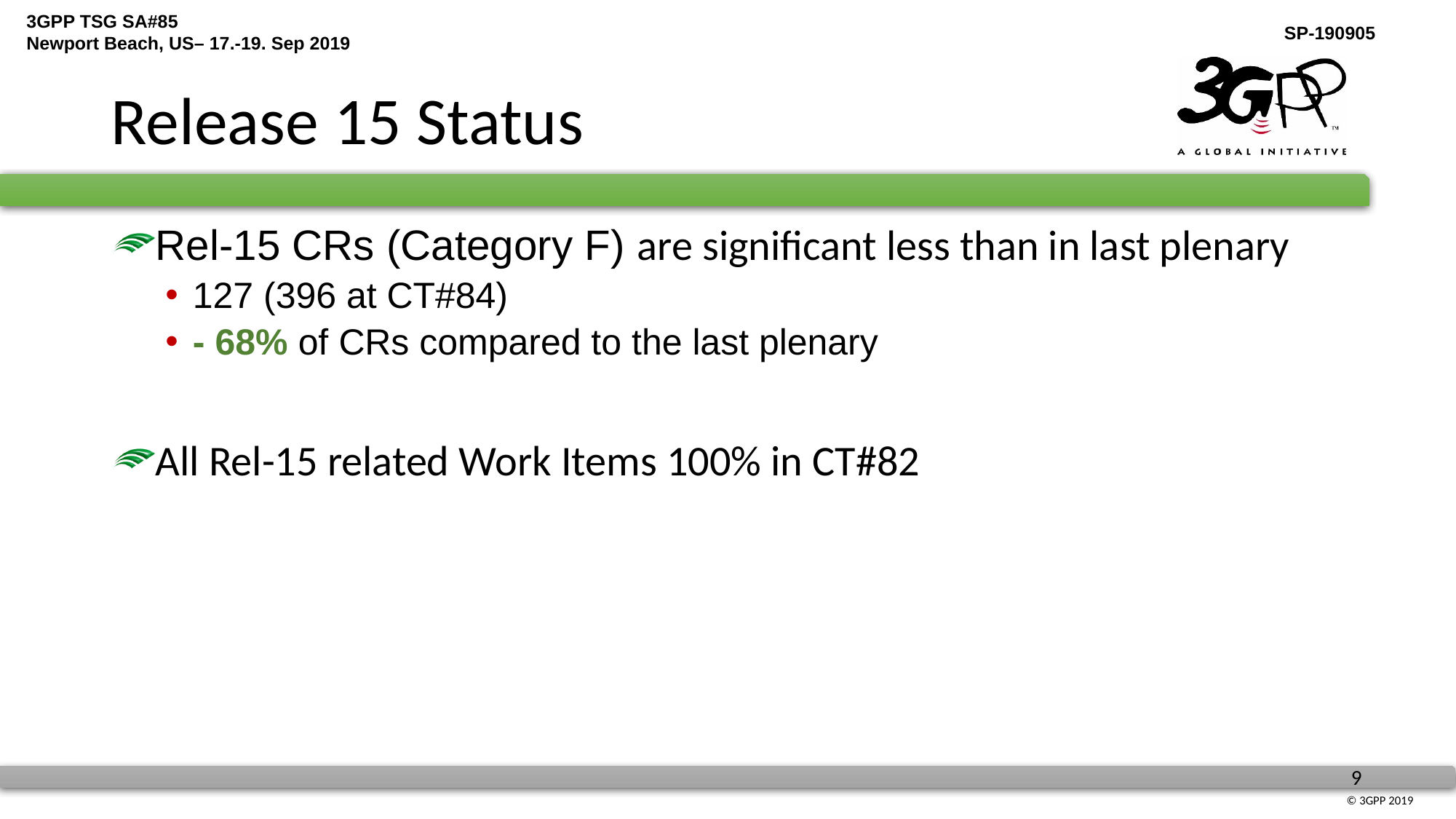

# Release 15 Status
Rel-15 CRs (Category F) are significant less than in last plenary
127 (396 at CT#84)
- 68% of CRs compared to the last plenary

All Rel-15 related Work Items 100% in CT#82